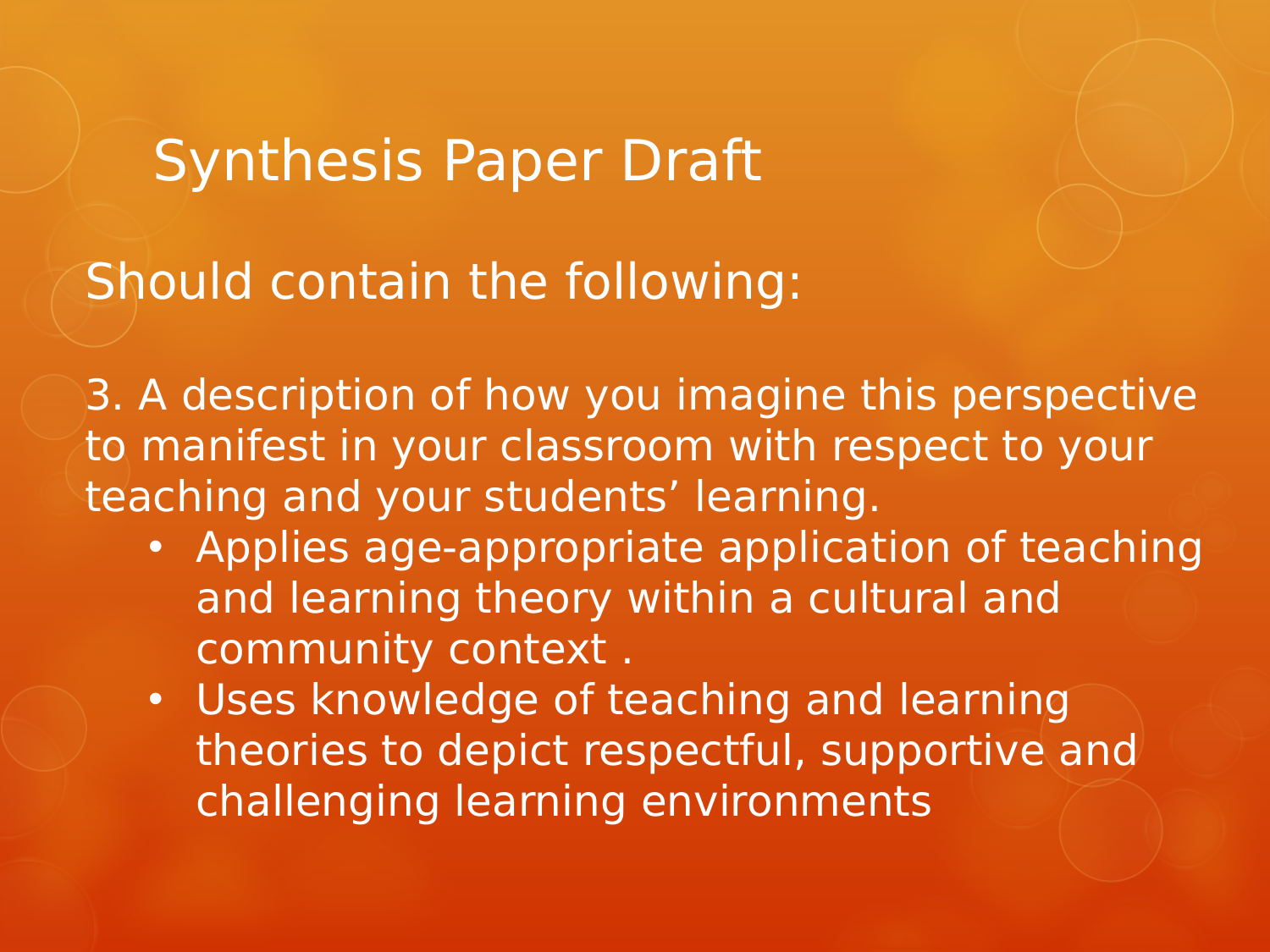

# Synthesis Paper Draft
Should contain the following:

3. A description of how you imagine this perspective to manifest in your classroom with respect to your teaching and your students’ learning.
Applies age-appropriate application of teaching and learning theory within a cultural and community context .
Uses knowledge of teaching and learning theories to depict respectful, supportive and challenging learning environments